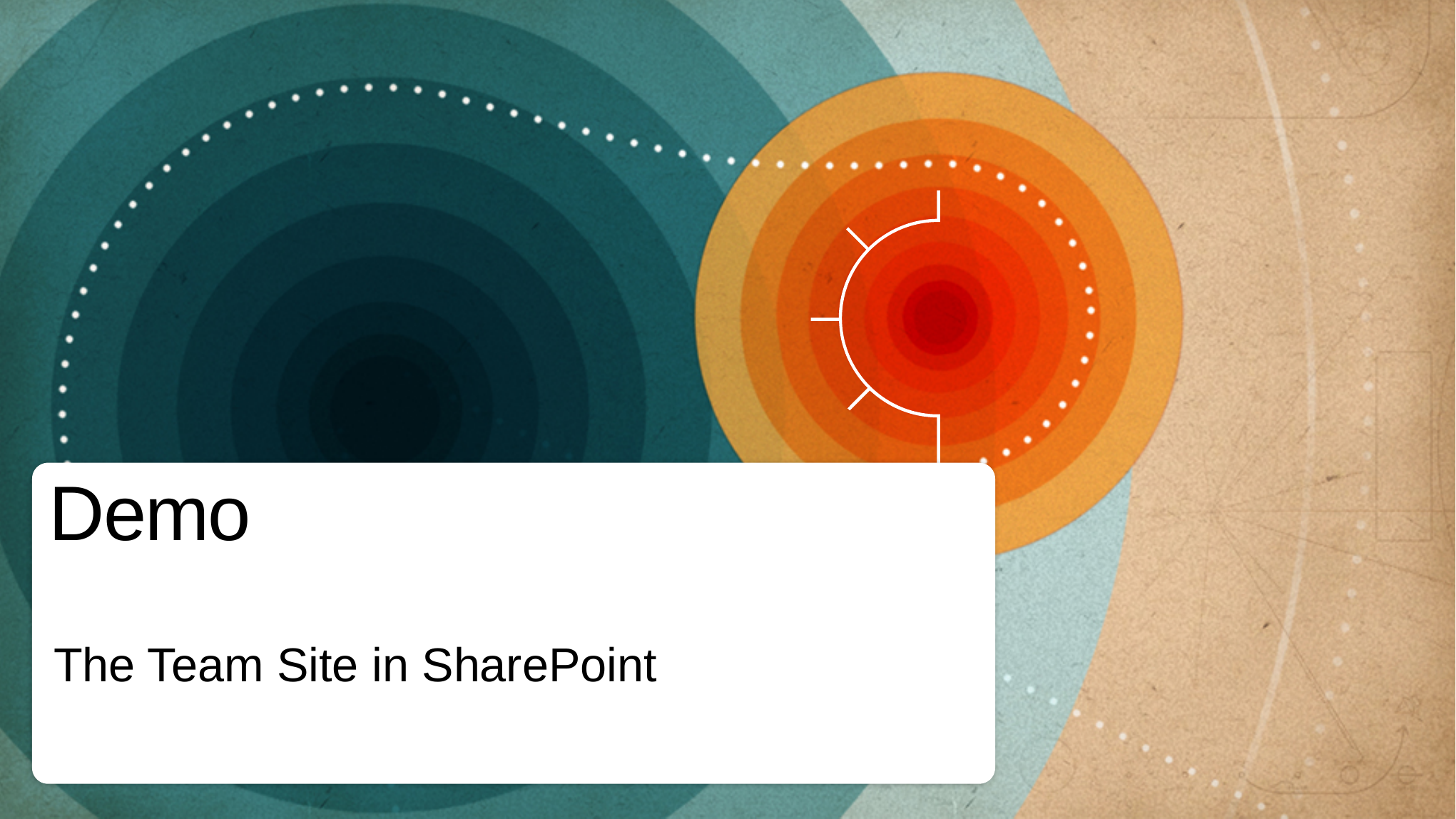

# Demo
The Team Site in SharePoint